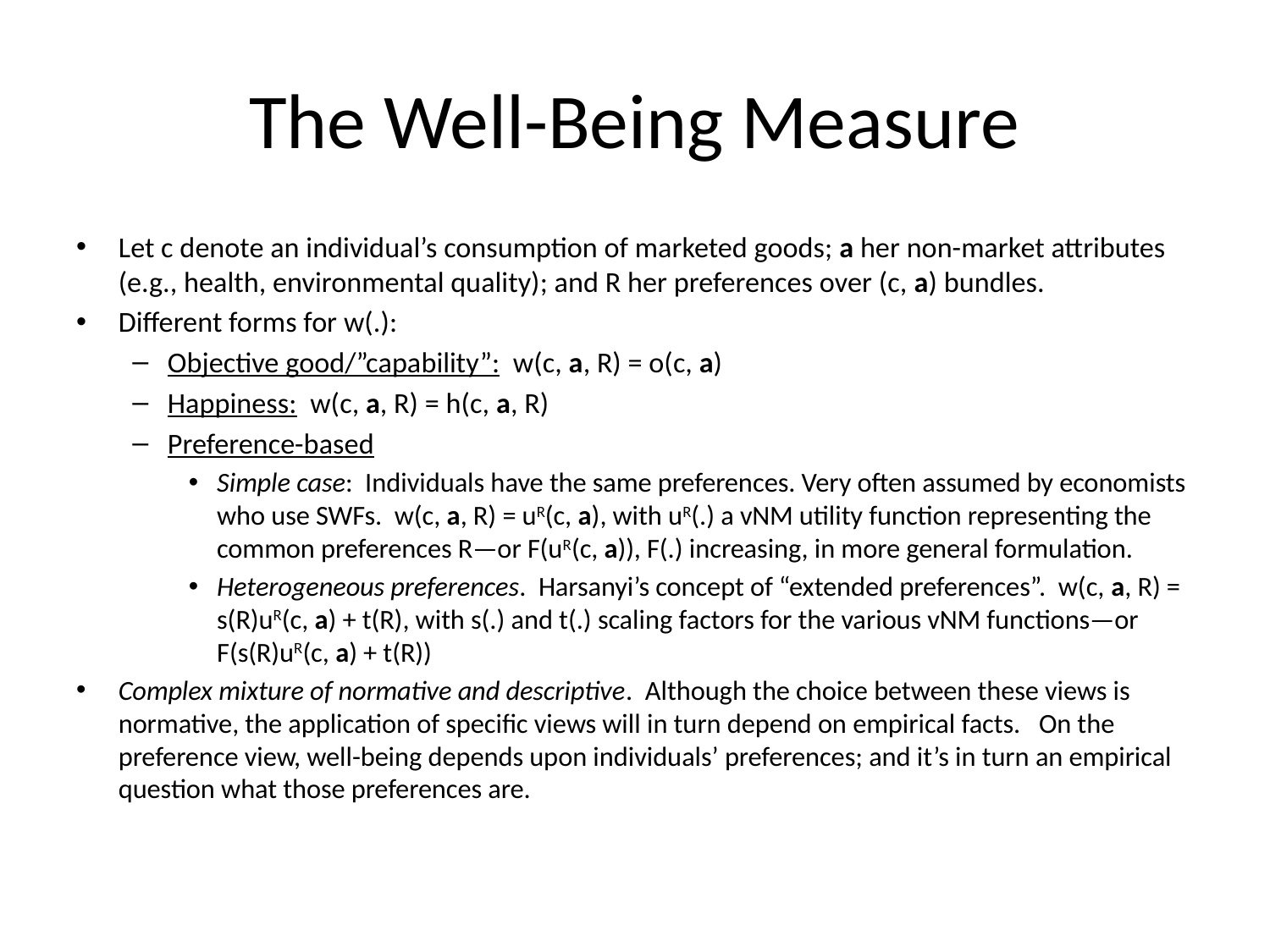

# The Well-Being Measure
Let c denote an individual’s consumption of marketed goods; a her non-market attributes (e.g., health, environmental quality); and R her preferences over (c, a) bundles.
Different forms for w(.):
Objective good/”capability”:  w(c, a, R) = o(c, a)
Happiness:  w(c, a, R) = h(c, a, R)
Preference-based
Simple case:  Individuals have the same preferences. Very often assumed by economists who use SWFs.  w(c, a, R) = uR(c, a), with uR(.) a vNM utility function representing the common preferences R—or F(uR(c, a)), F(.) increasing, in more general formulation.
Heterogeneous preferences.  Harsanyi’s concept of “extended preferences”.  w(c, a, R) = s(R)uR(c, a) + t(R), with s(.) and t(.) scaling factors for the various vNM functions—or F(s(R)uR(c, a) + t(R))
Complex mixture of normative and descriptive.  Although the choice between these views is normative, the application of specific views will in turn depend on empirical facts.   On the preference view, well-being depends upon individuals’ preferences; and it’s in turn an empirical question what those preferences are.